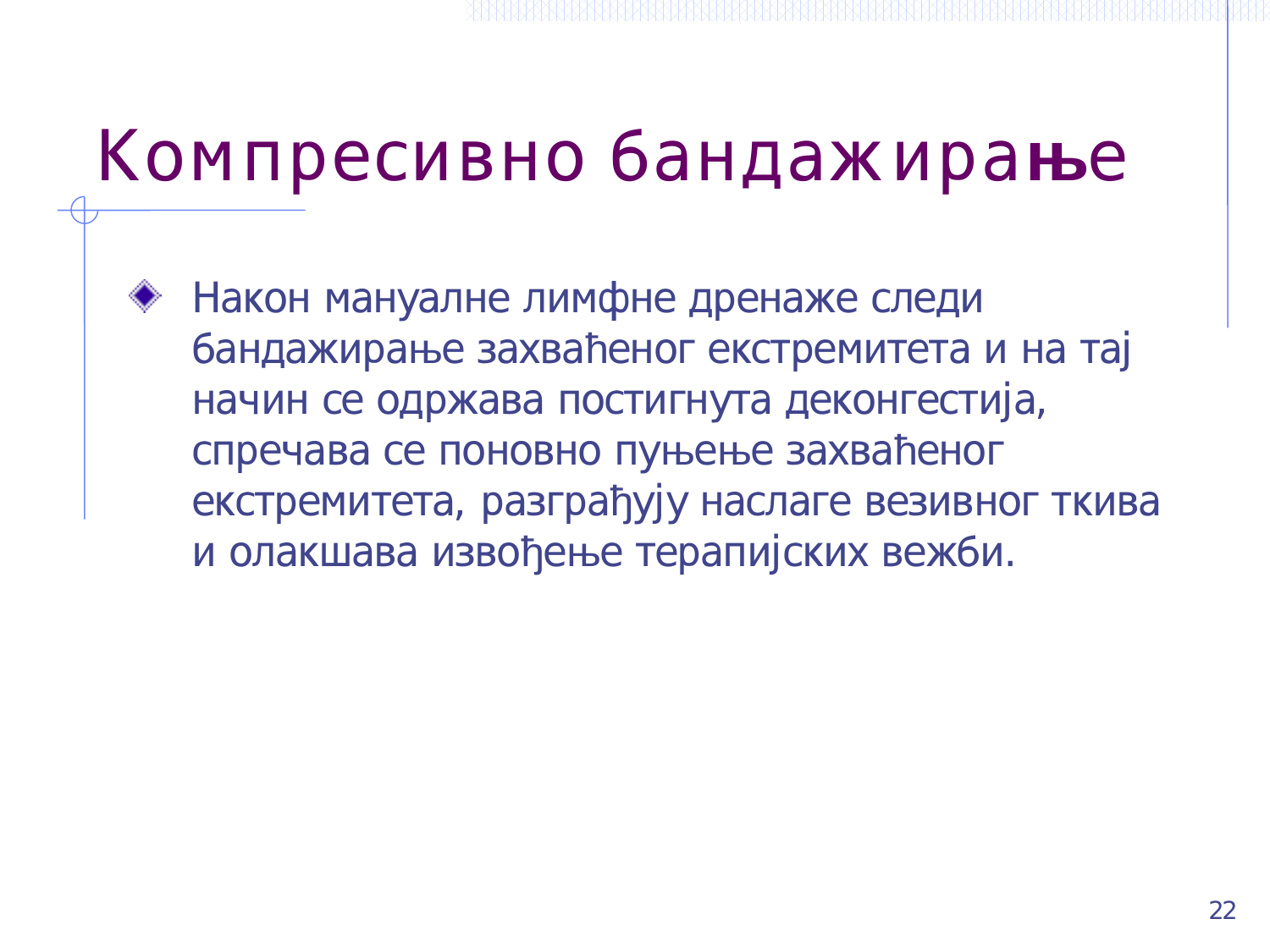

# Компресивно бандажирање
Након мануалне лимфне дренаже следи бандажирање захваћеног екстремитета и на тај начин се одржава постигнута деконгестија, спречава се поновно пуњење захваћеног екстремитета, разграђују наслаге везивног ткива и олакшава извођење терапијских вежби.
22